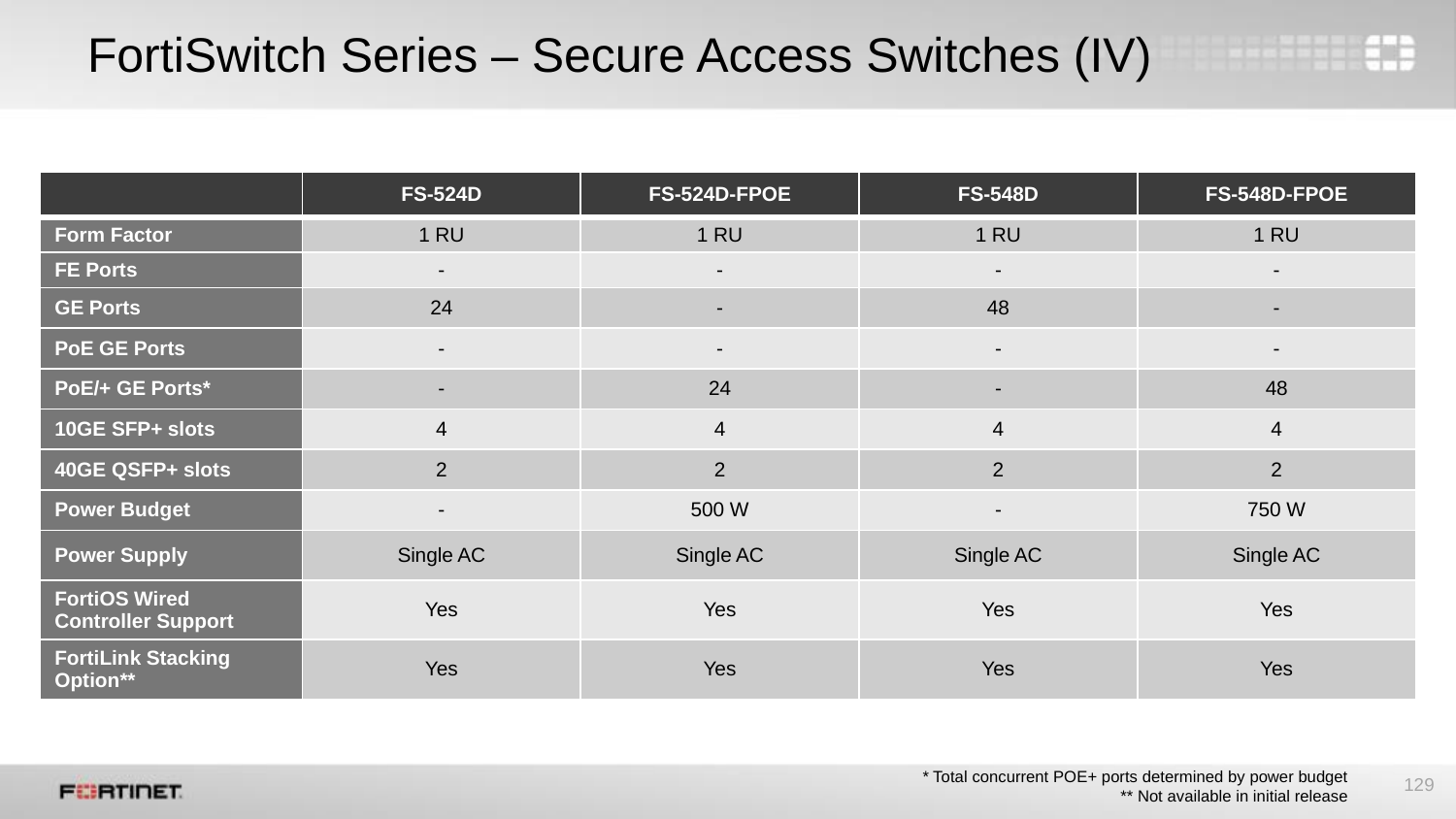

# FortiSwitch Series – Secure Access Switches (IV)
|  | FS-524D | FS-524D-FPOE | FS-548D | FS-548D-FPOE |
| --- | --- | --- | --- | --- |
| Form Factor | 1 RU | 1 RU | 1 RU | 1 RU |
| FE Ports | - | - | - | - |
| GE Ports | 24 | - | 48 | - |
| PoE GE Ports | - | - | - | - |
| PoE/+ GE Ports\* | - | 24 | - | 48 |
| 10GE SFP+ slots | 4 | 4 | 4 | 4 |
| 40GE QSFP+ slots | 2 | 2 | 2 | 2 |
| Power Budget | - | 500 W | - | 750 W |
| Power Supply | Single AC | Single AC | Single AC | Single AC |
| FortiOS Wired Controller Support | Yes | Yes | Yes | Yes |
| FortiLink Stacking Option\*\* | Yes | Yes | Yes | Yes |
* Total concurrent POE+ ports determined by power budget
** Not available in initial release